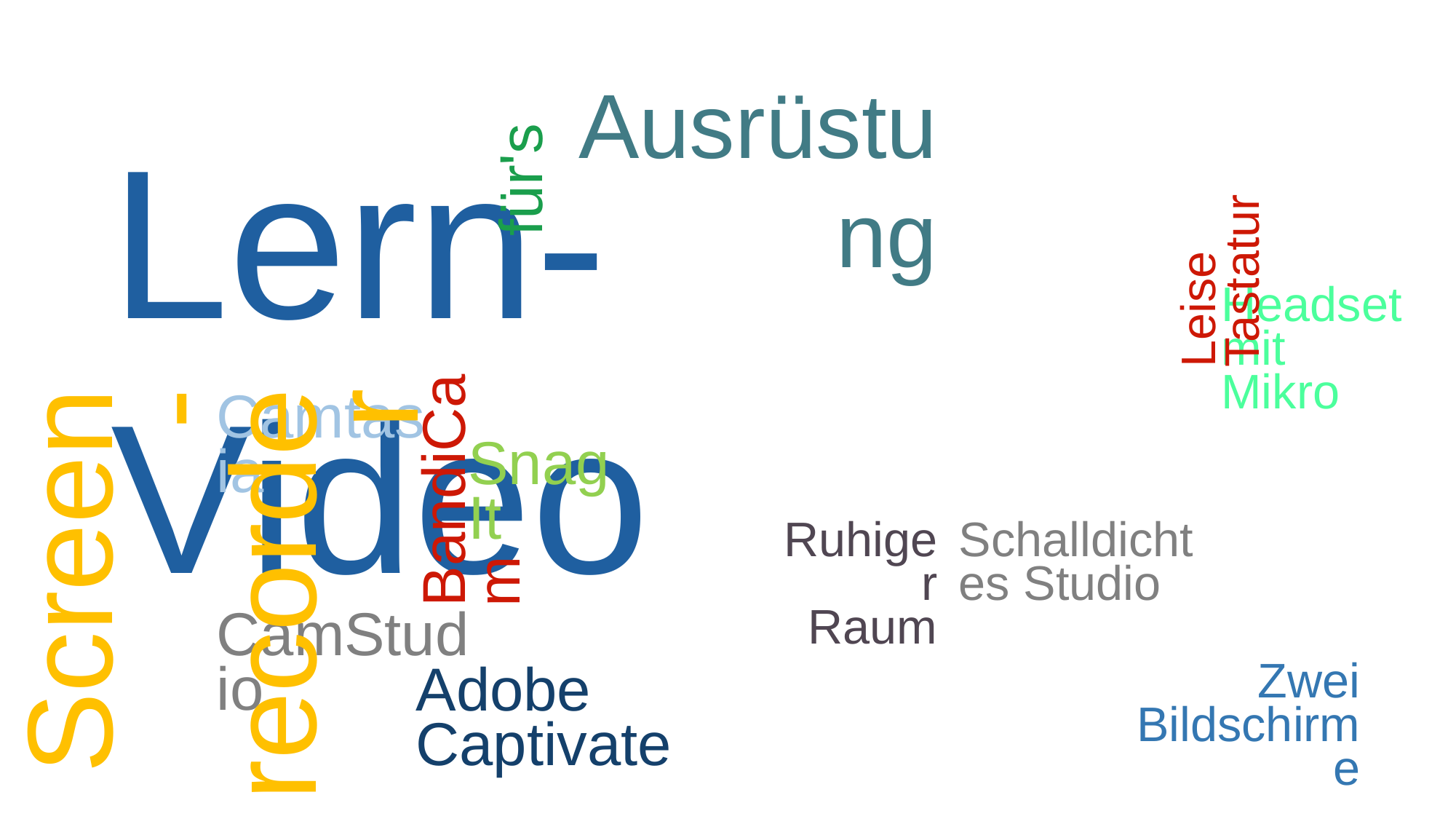

Ausrüstung
Lern-Video
für's
Leise Tastatur
Headset mit Mikro
Camtasia
SnagIt
BandiCam
Screen- recorder
Ruhiger Raum
Schalldichtes Studio
CamStudio
Zwei Bildschirme
Adobe Captivate